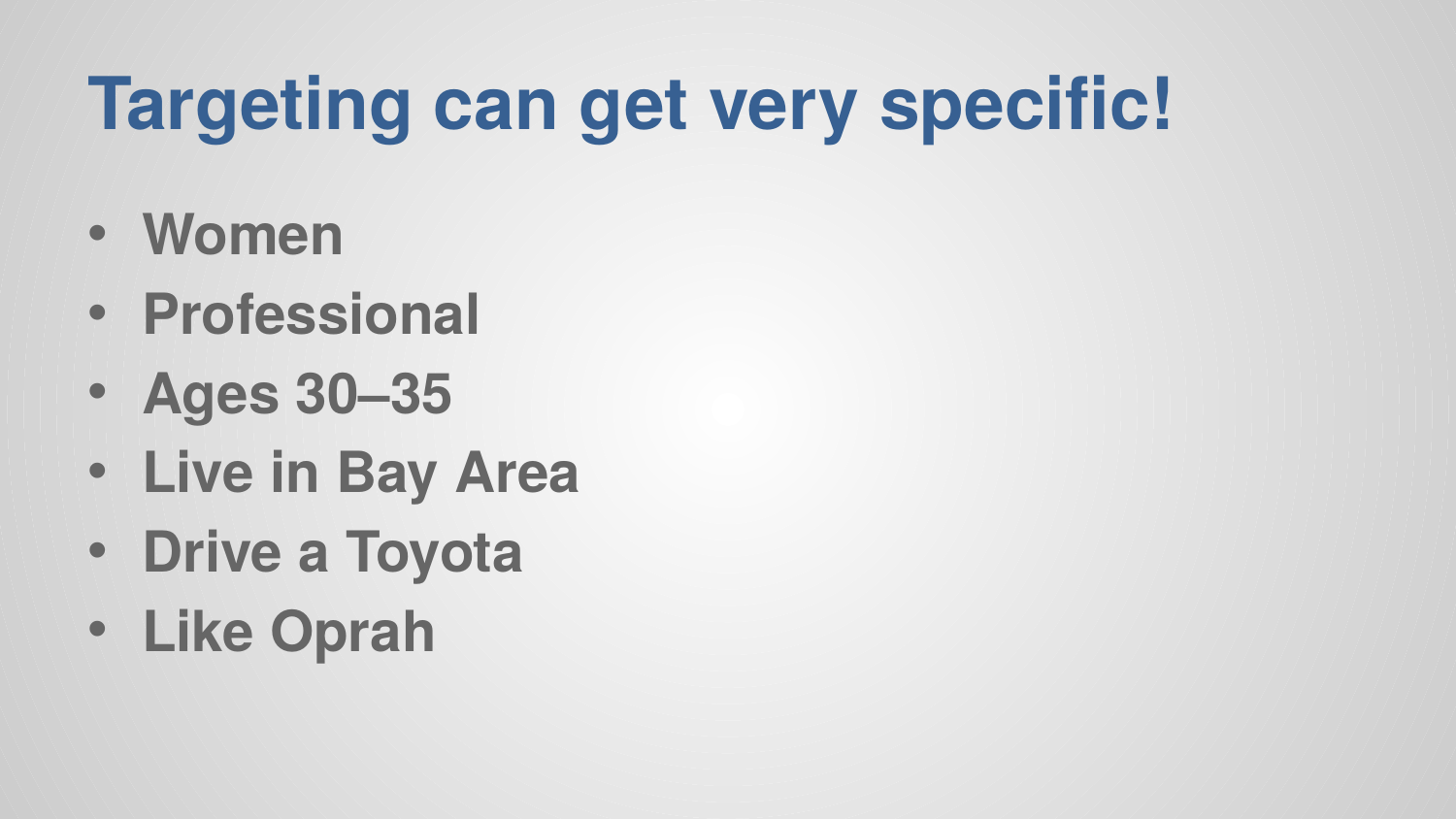

# Targeting can get very specific!
Women
Professional
Ages 30–35
Live in Bay Area
Drive a Toyota
Like Oprah